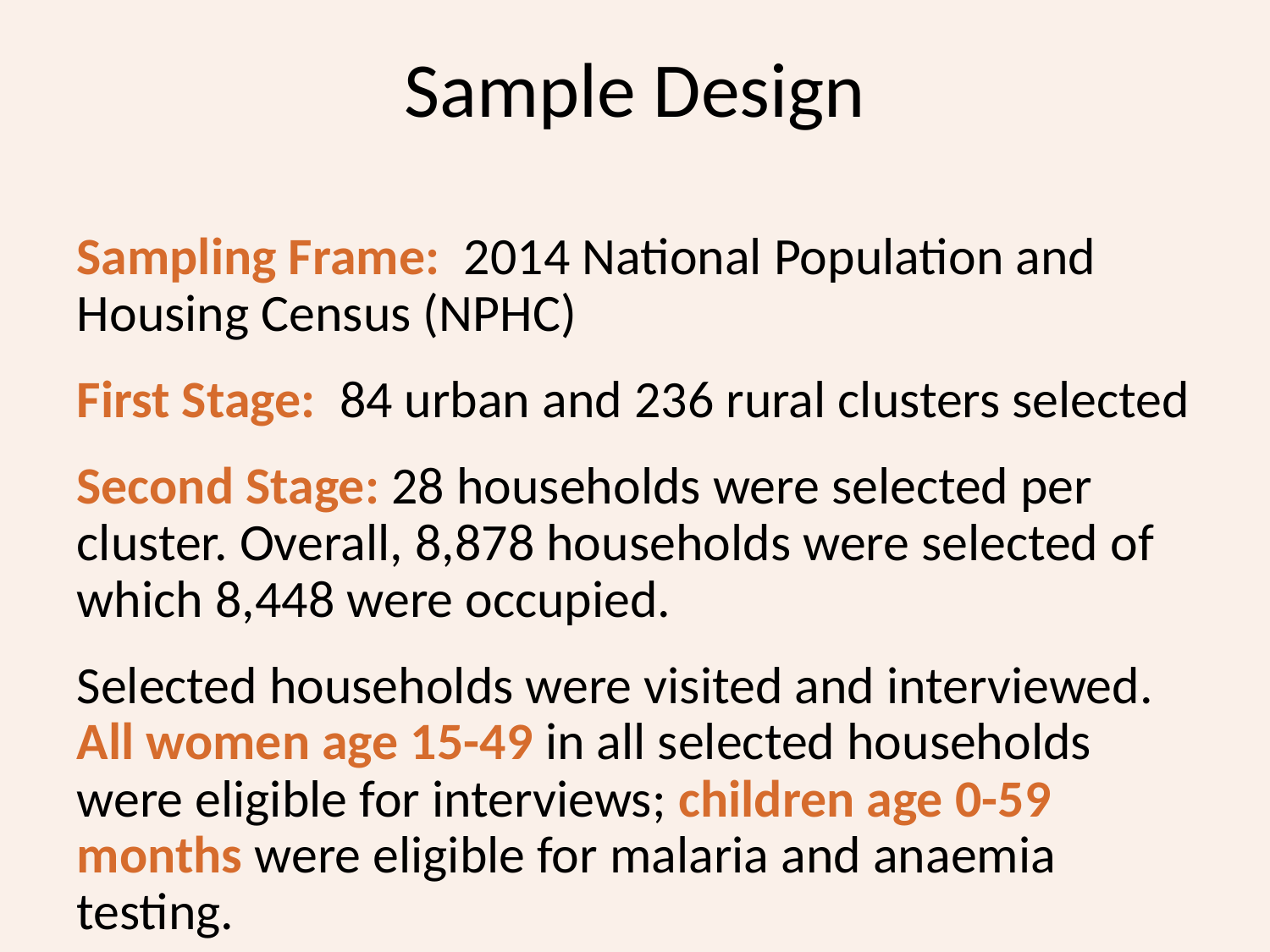

# Sample Design
Sampling Frame:  2014 National Population and Housing Census (NPHC)
First Stage:  84 urban and 236 rural clusters selected
Second Stage: 28 households were selected per cluster. Overall, 8,878 households were selected of which 8,448 were occupied.
Selected households were visited and interviewed. All women age 15-49 in all selected households were eligible for interviews; children age 0-59 months were eligible for malaria and anaemia testing.